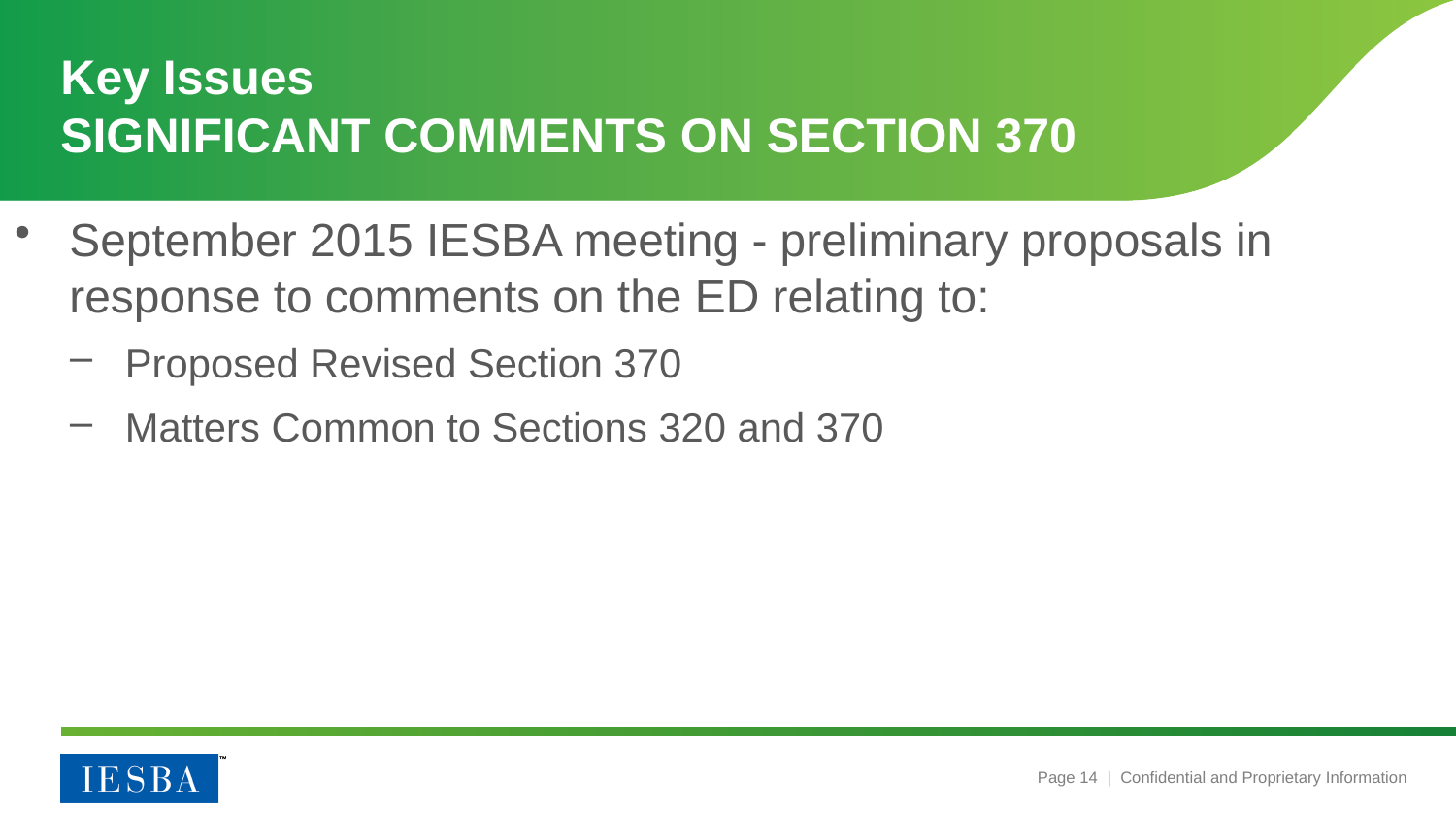

# Key Issues Significant Comments On Section 370
September 2015 IESBA meeting - preliminary proposals in response to comments on the ED relating to:
Proposed Revised Section 370
Matters Common to Sections 320 and 370